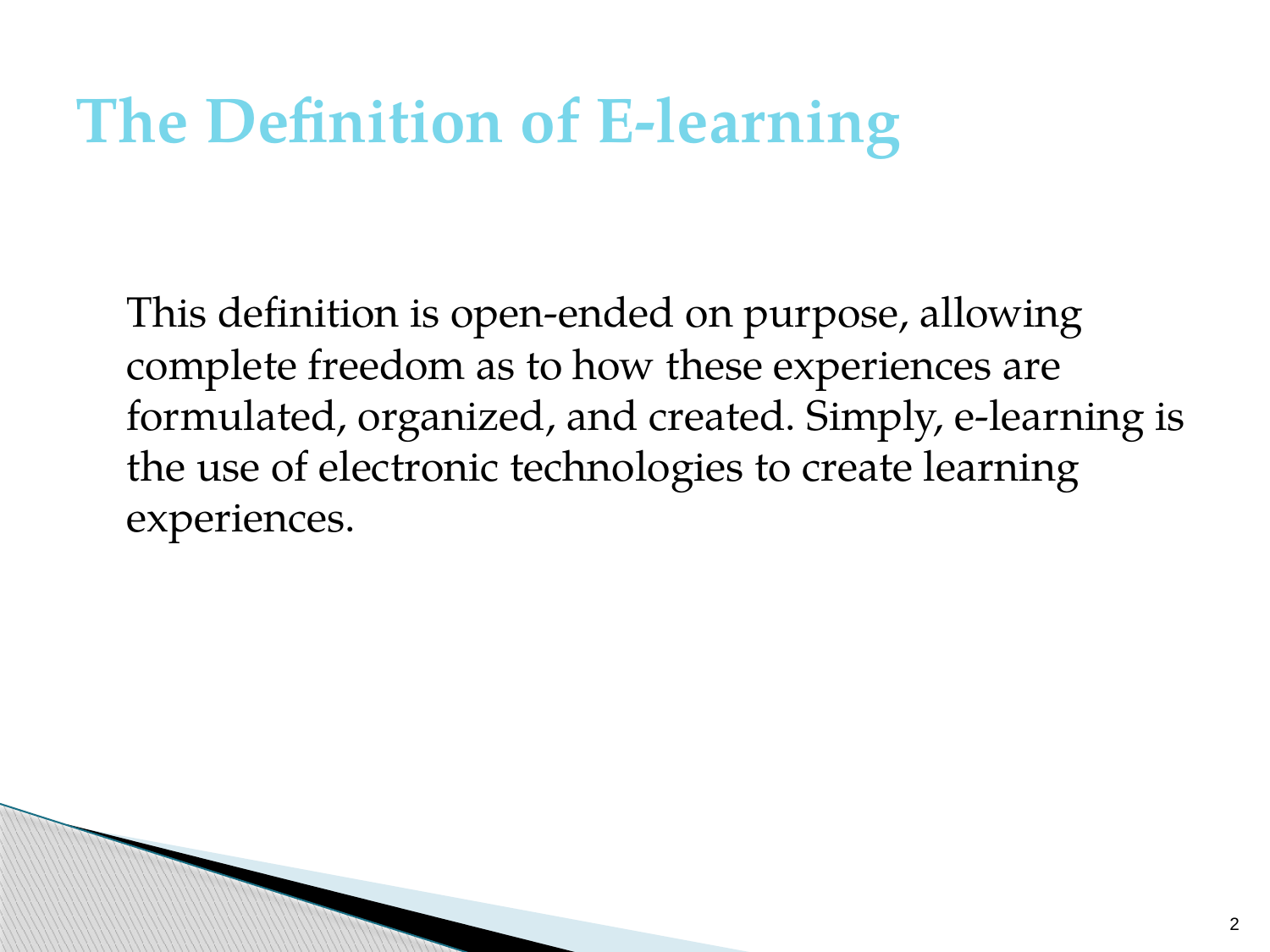

# The Definition of E-learning

	This definition is open-ended on purpose, allowing complete freedom as to how these experiences are formulated, organized, and created. Simply, e-learning is the use of electronic technologies to create learning experiences.

2